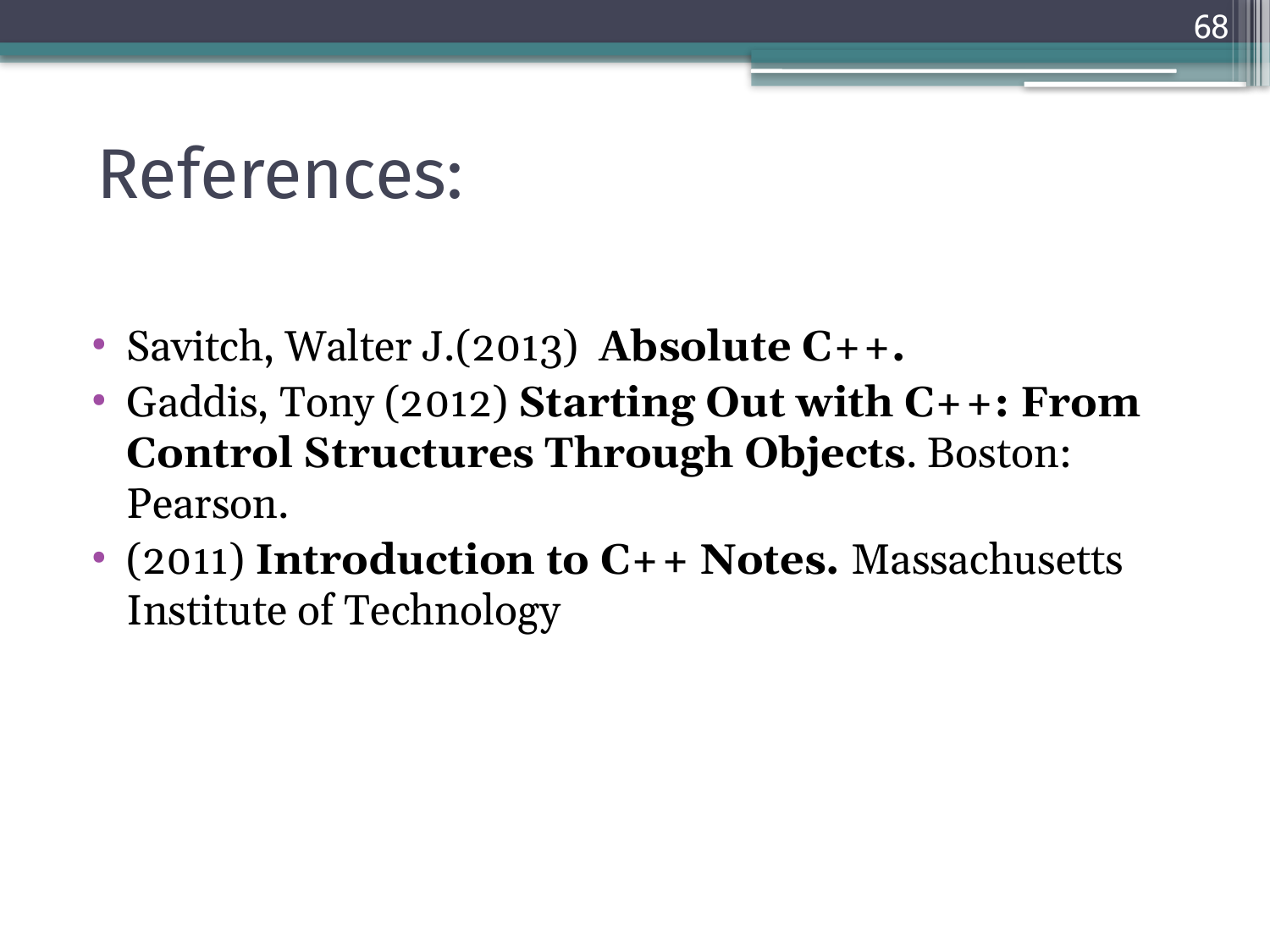

68
# References:
Savitch, Walter J.(2013)  Absolute C++.
Gaddis, Tony (2012) Starting Out with C++: From Control Structures Through Objects. Boston: Pearson.
(2011) Introduction to C++ Notes. Massachusetts Institute of Technology